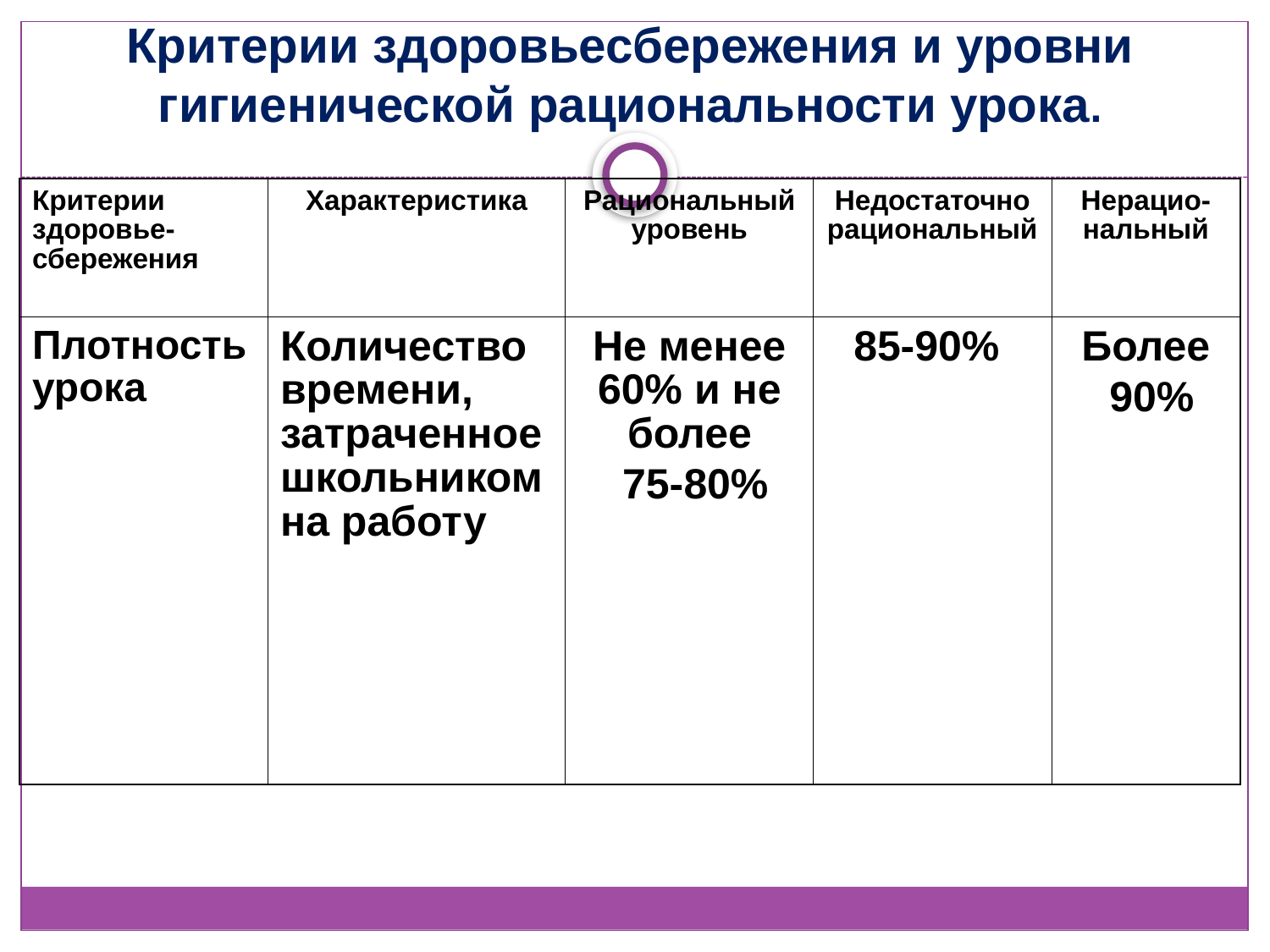

Критерии здоровьесбережения и уровни гигиенической рациональности урока.
| Критерии здоровье- сбережения | Характеристика | Рациональный уровень | Недостаточно рациональный | Нерацио-нальный |
| --- | --- | --- | --- | --- |
| Плотность урока | Количество времени, затраченное школьником на работу | Не менее 60% и не более 75-80% | 85-90% | Более 90% |